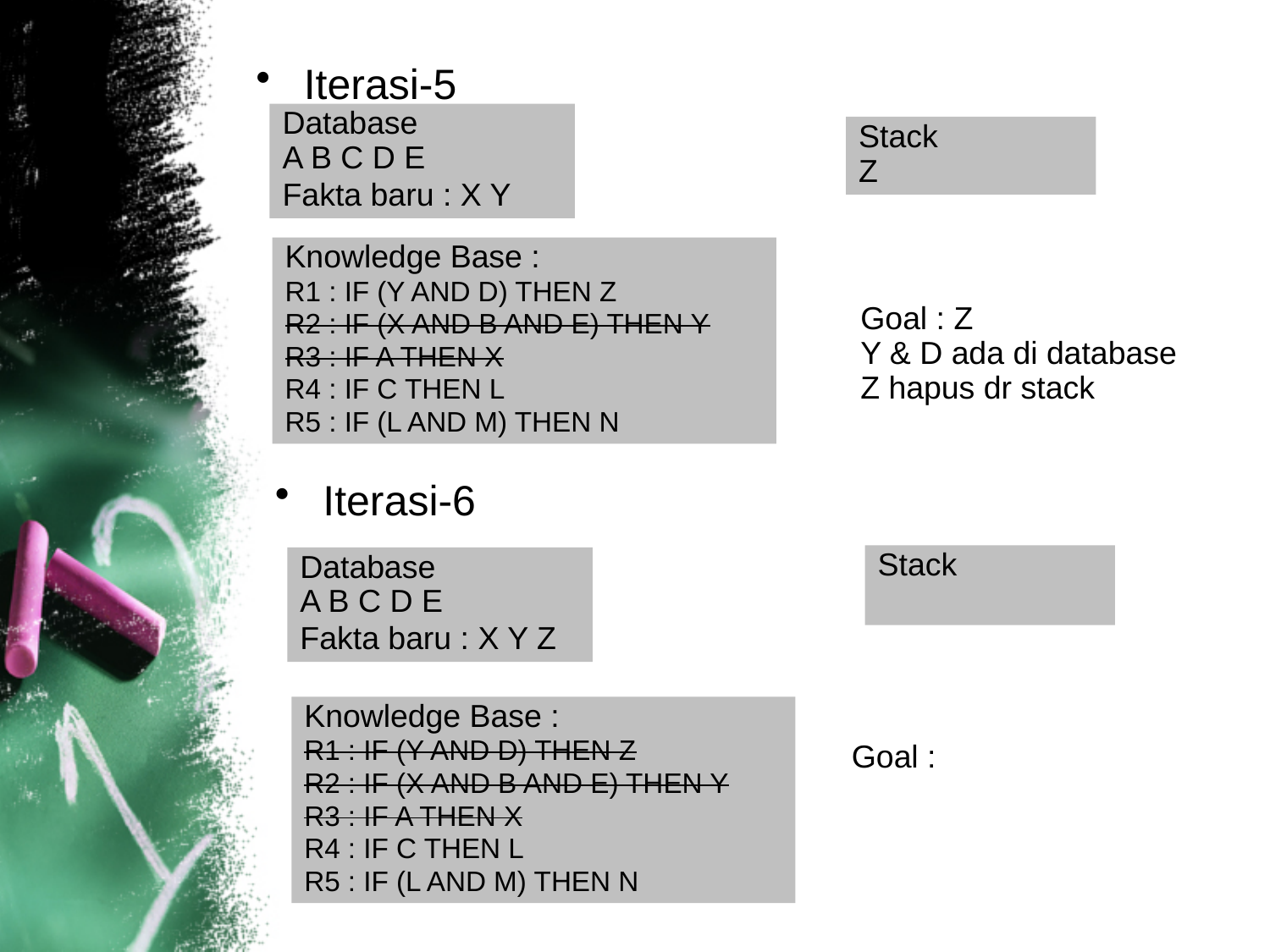

Iterasi-5
Database
A B C D E
Fakta baru : X Y
Stack
Z
Knowledge Base :
R1 : IF (Y AND D) THEN Z
R2 : IF (X AND B AND E) THEN Y
R3 : IF A THEN X
R4 : IF C THEN L
R5 : IF (L AND M) THEN N
Goal : Z
Y & D ada di database
Z hapus dr stack
Iterasi-6
Stack

Database
A B C D E
Fakta baru : X Y Z
Knowledge Base :
R1 : IF (Y AND D) THEN Z
R2 : IF (X AND B AND E) THEN Y
R3 : IF A THEN X
R4 : IF C THEN L
R5 : IF (L AND M) THEN N
Goal :